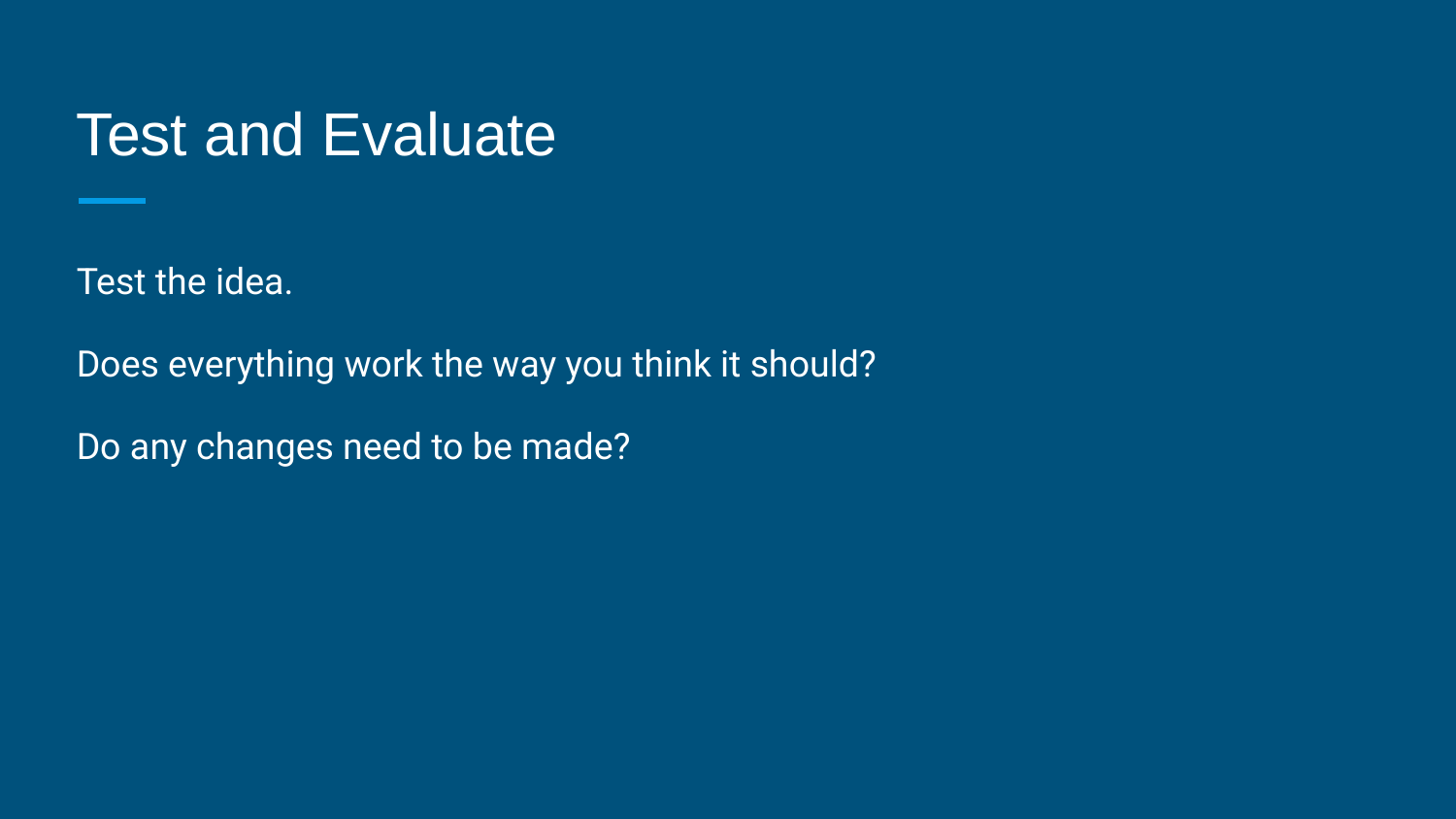

# Test and Evaluate
Test the idea.
Does everything work the way you think it should?
Do any changes need to be made?